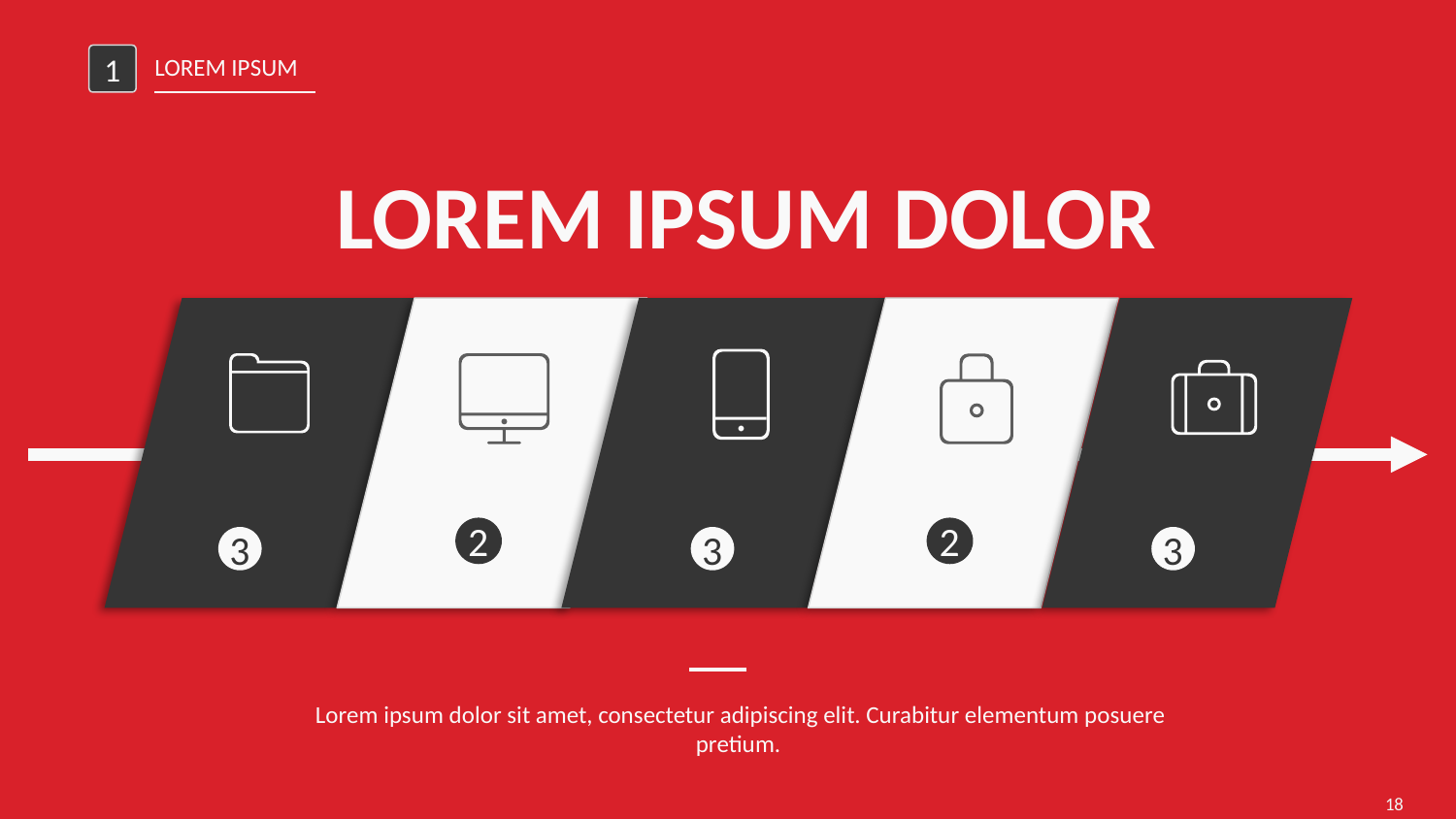

1

LOREM IPSUM
LOREM IPSUM DOLOR

2

2

3

3

3

Lorem ipsum dolor sit amet, consectetur adipiscing elit. Curabitur elementum posuere pretium.